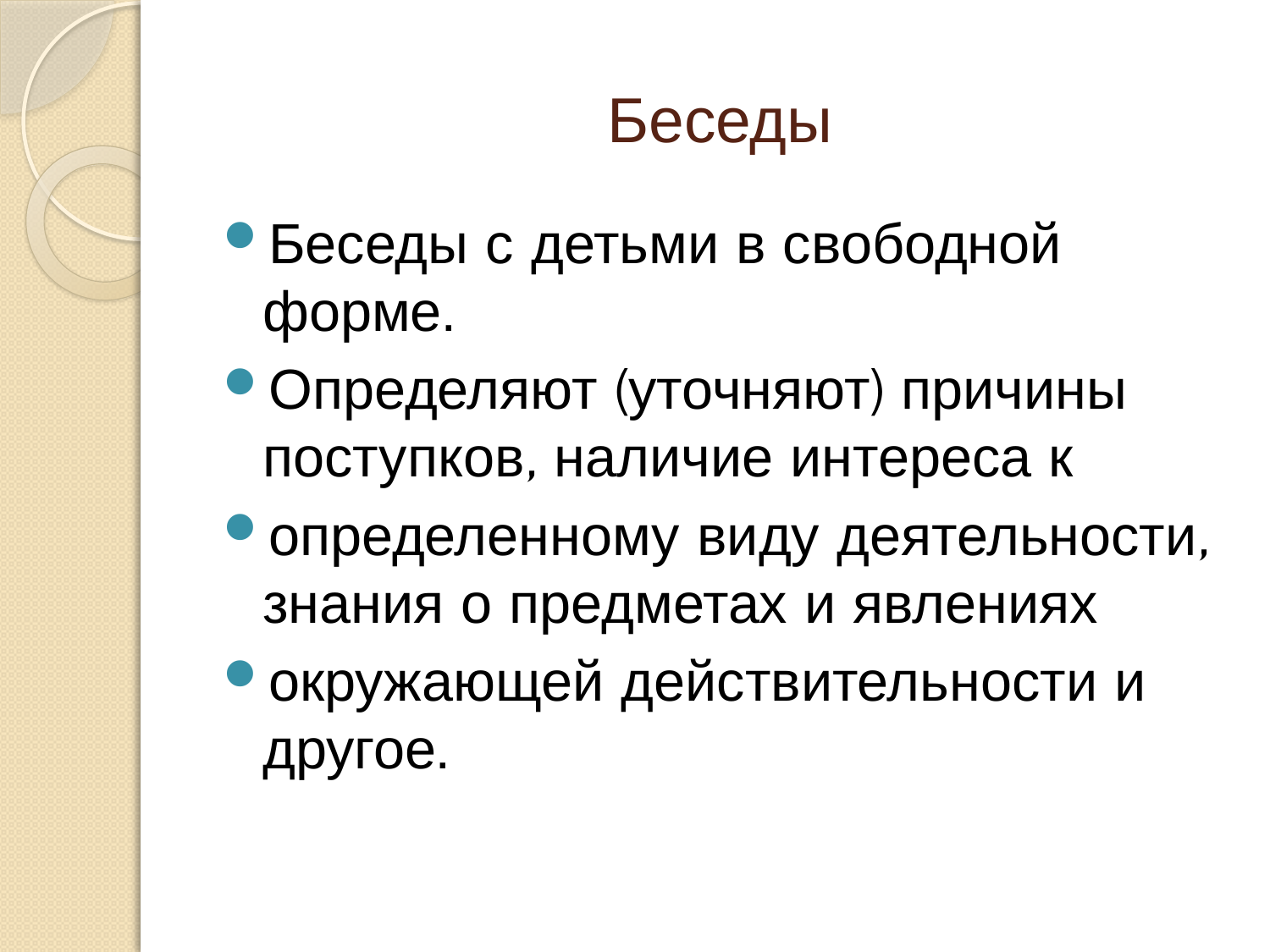

# Беседы
Беседы с детьми в свободной форме.
Определяют (уточняют) причины поступков, наличие интереса к
определенному виду деятельности, знания о предметах и явлениях
окружающей действительности и другое.